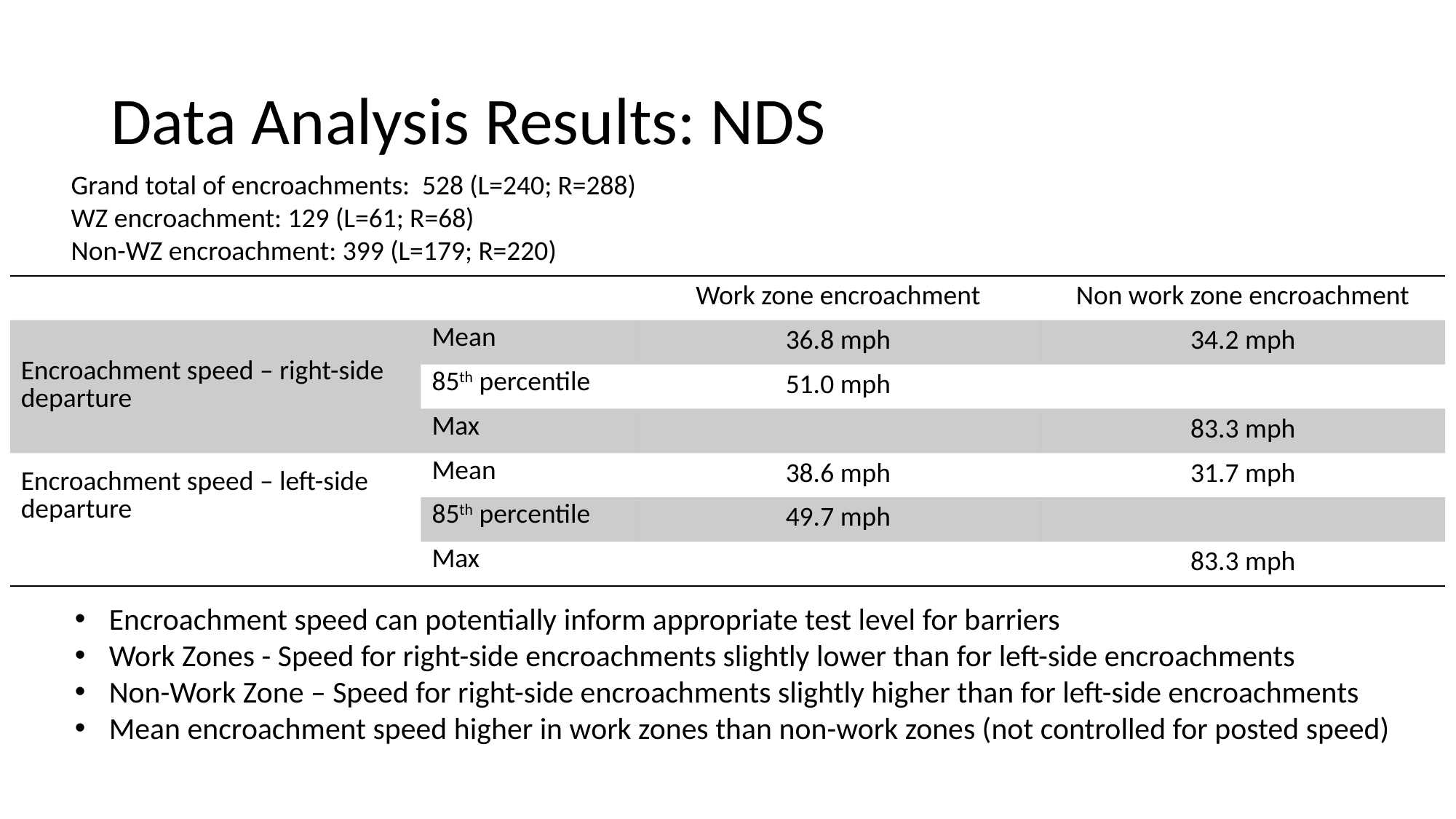

# Data Analysis Results: NDS
Grand total of encroachments:  528 (L=240; R=288)
WZ encroachment: 129 (L=61; R=68)
Non-WZ encroachment: 399 (L=179; R=220)
|  |  | Work zone encroachment | Non work zone encroachment |
| --- | --- | --- | --- |
| Encroachment speed – right-side departure | Mean | 36.8 mph | 34.2 mph |
|  | 85th percentile | 51.0 mph |  |
|  | Max |  | 83.3 mph |
| Encroachment speed – left-side departure | Mean | 38.6 mph | 31.7 mph |
|  | 85th percentile | 49.7 mph |  |
|  | Max |  | 83.3 mph |
Encroachment speed can potentially inform appropriate test level for barriers
Work Zones - Speed for right-side encroachments slightly lower than for left-side encroachments
Non-Work Zone – Speed for right-side encroachments slightly higher than for left-side encroachments
Mean encroachment speed higher in work zones than non-work zones (not controlled for posted speed)
62